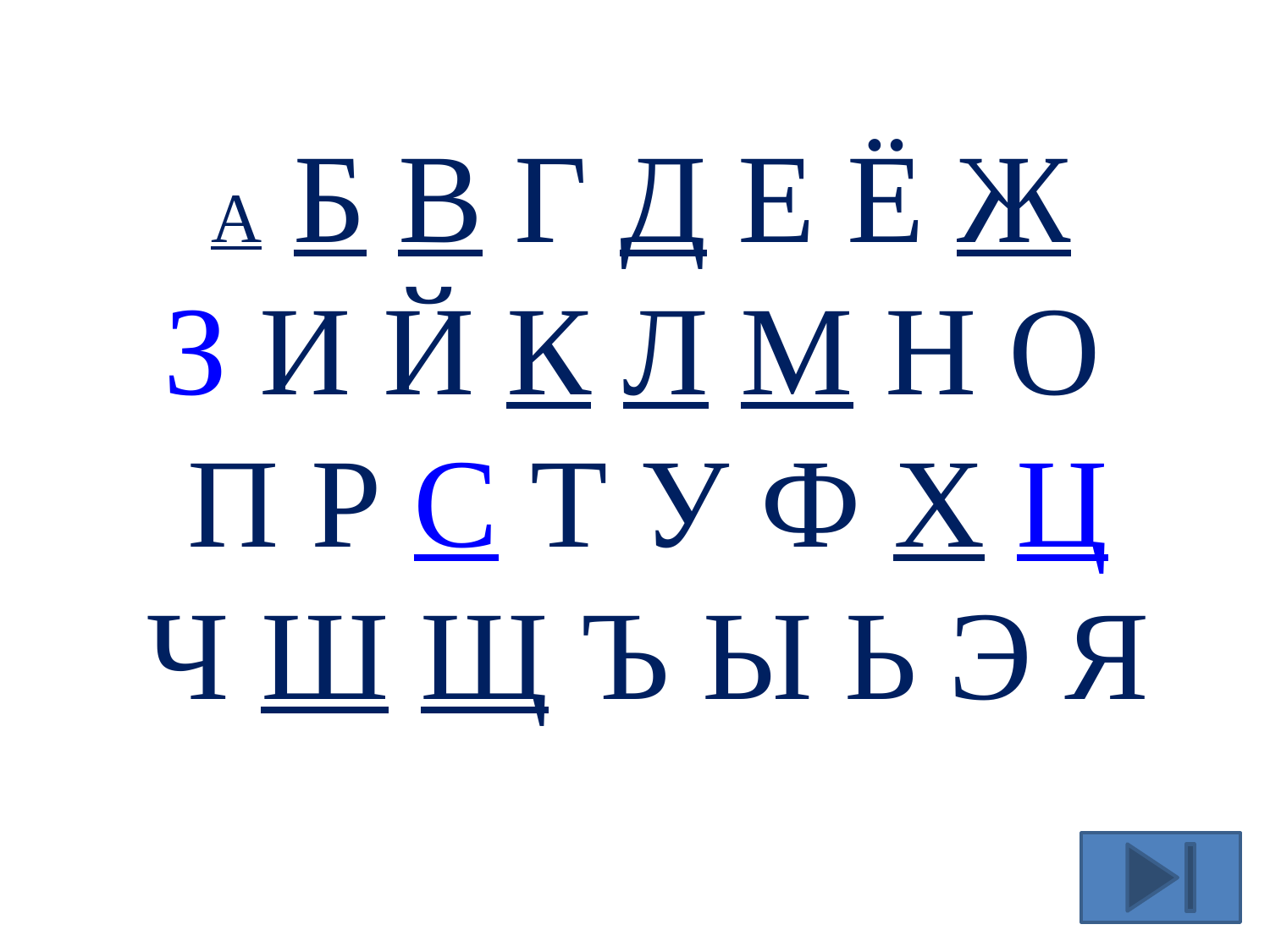

А Б В Г Д Е Ё Ж
З И Й К Л М Н О
П Р С Т У Ф Х Ц
Ч Ш Щ Ъ Ы Ь Э Я